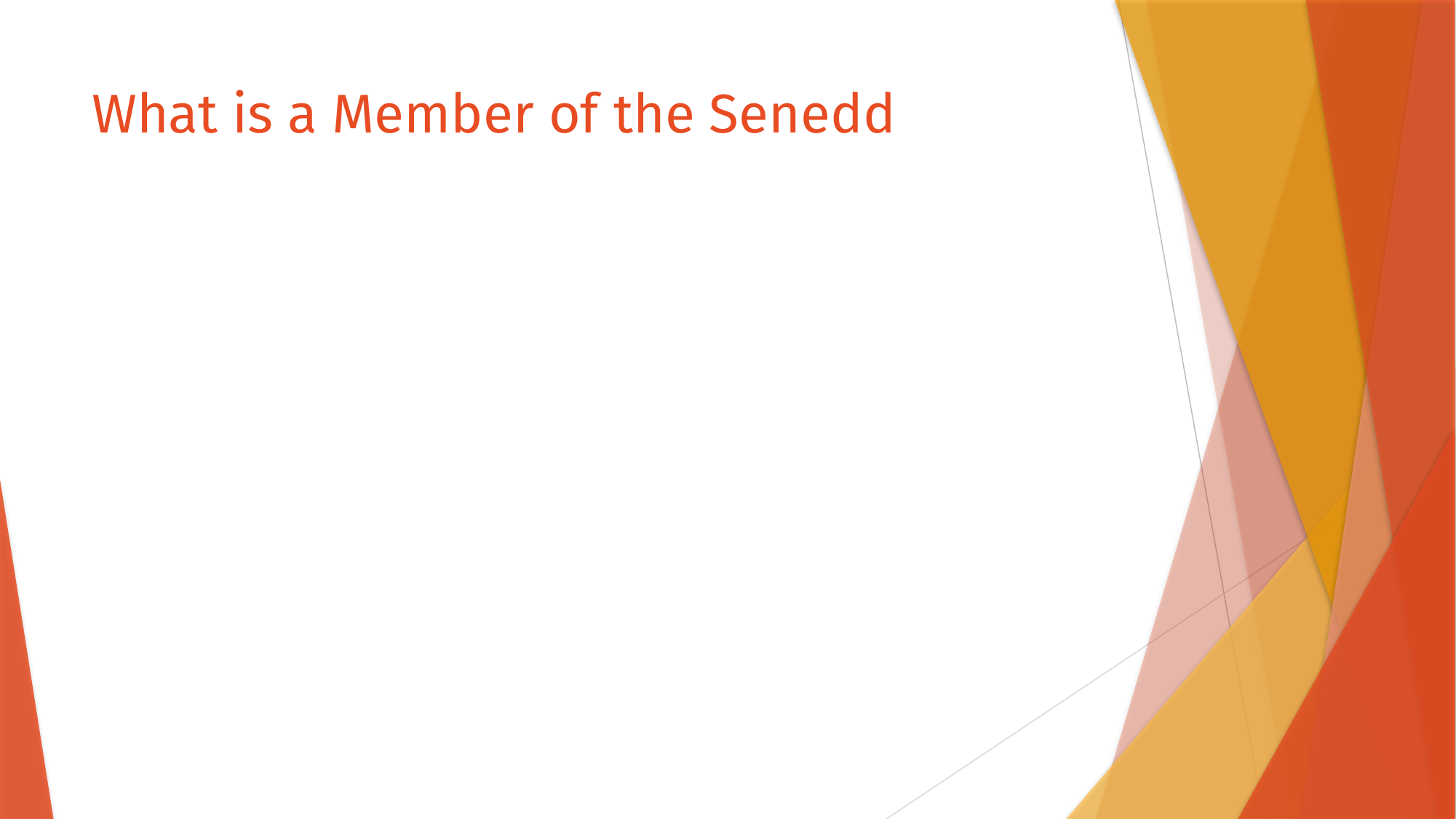

# What is a Member of the Senedd